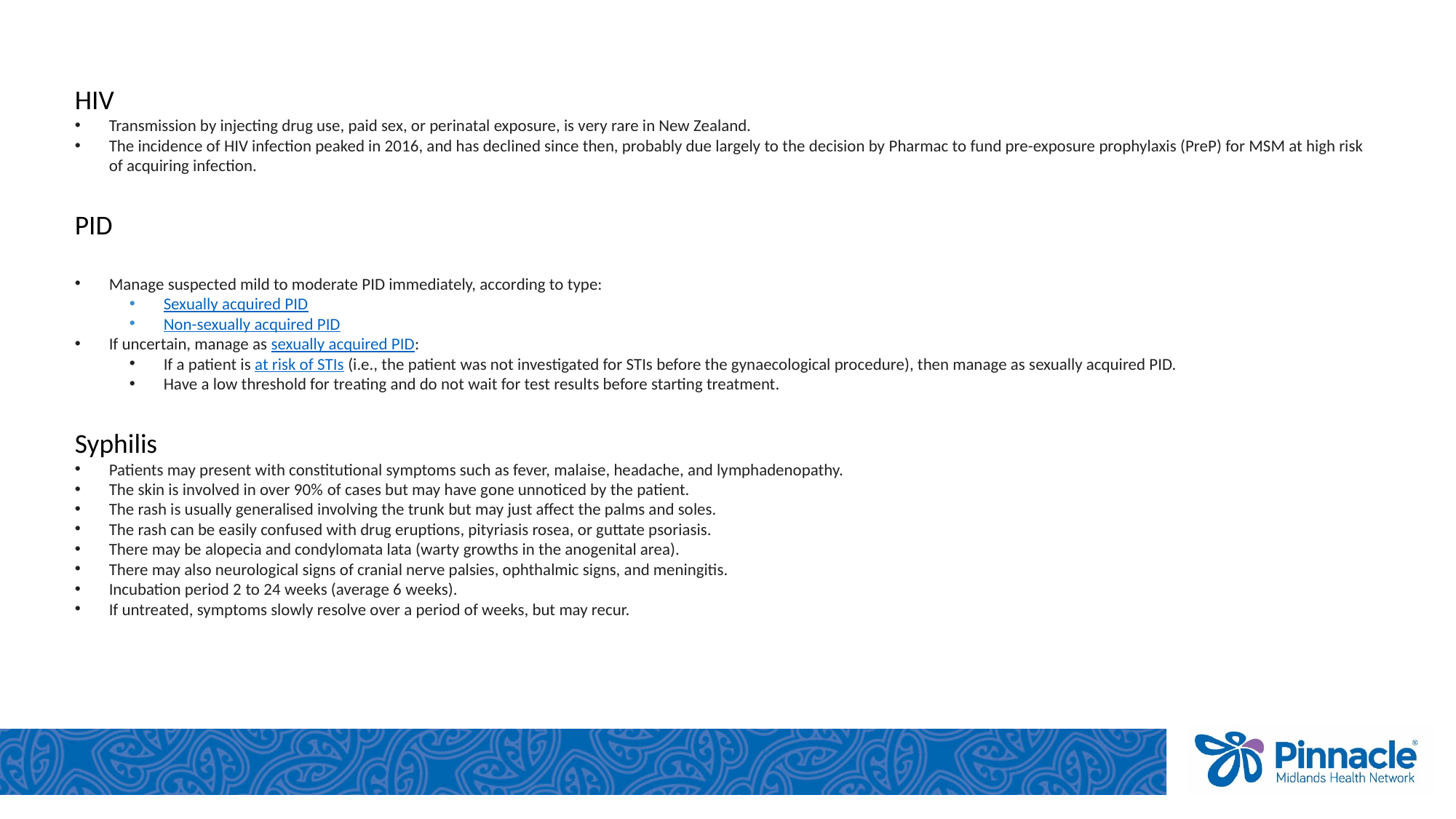

HIV
Transmission by injecting drug use, paid sex, or perinatal exposure, is very rare in New Zealand.
The incidence of HIV infection peaked in 2016, and has declined since then, probably due largely to the decision by Pharmac to fund pre-exposure prophylaxis (PreP) for MSM at high risk of acquiring infection.

PID

Manage suspected mild to moderate PID immediately, according to type:
Sexually acquired PID
Non-sexually acquired PID
If uncertain, manage as sexually acquired PID:
If a patient is at risk of STIs (i.e., the patient was not investigated for STIs before the gynaecological procedure), then manage as sexually acquired PID.
Have a low threshold for treating and do not wait for test results before starting treatment.
Syphilis
Patients may present with constitutional symptoms such as fever, malaise, headache, and lymphadenopathy.
The skin is involved in over 90% of cases but may have gone unnoticed by the patient.
The rash is usually generalised involving the trunk but may just affect the palms and soles.
The rash can be easily confused with drug eruptions, pityriasis rosea, or guttate psoriasis.
There may be alopecia and condylomata lata (warty growths in the anogenital area).
There may also neurological signs of cranial nerve palsies, ophthalmic signs, and meningitis.
Incubation period 2 to 24 weeks (average 6 weeks).
If untreated, symptoms slowly resolve over a period of weeks, but may recur.